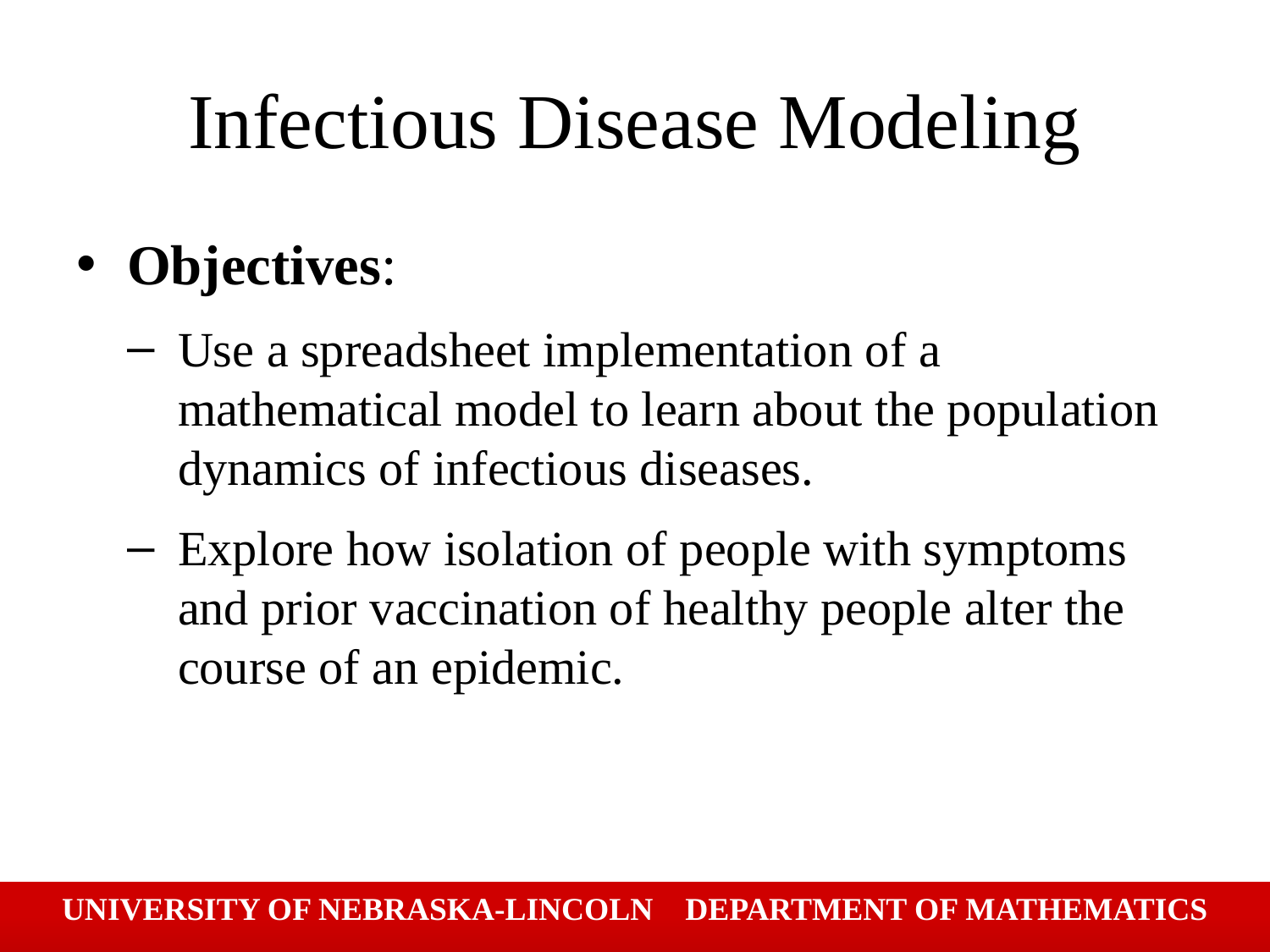

# Infectious Disease Modeling
Objectives:
Use a spreadsheet implementation of a mathematical model to learn about the population dynamics of infectious diseases.
Explore how isolation of people with symptoms and prior vaccination of healthy people alter the course of an epidemic.